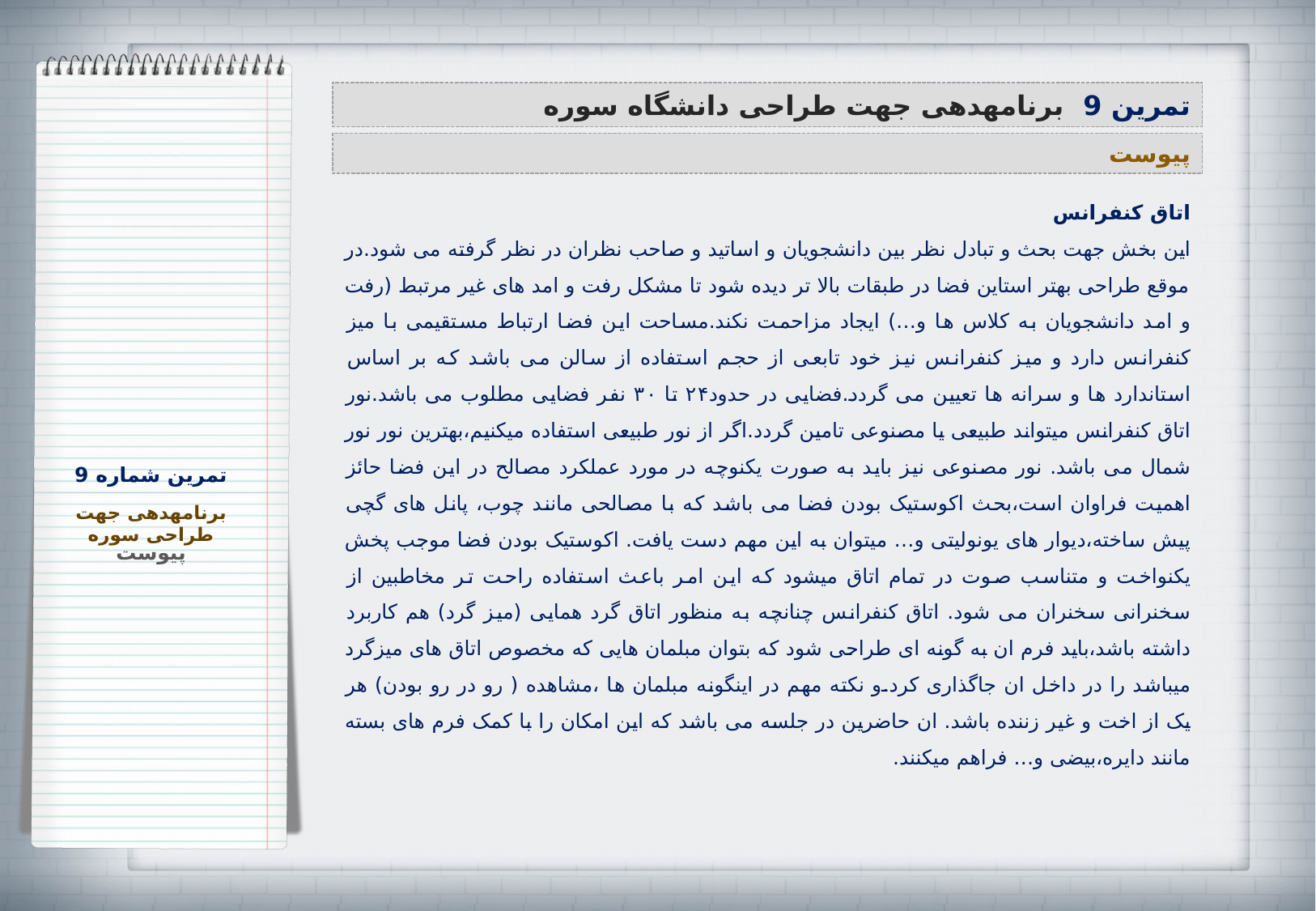

تمرین 9  برنامه‏دهی جهت طراحی دانشگاه سوره
پیوست
اتاق کنفرانس
این بخش جهت بحث و تبادل نظر بین دانشجویان و اساتید و صاحب نظران در نظر گرفته می شود.در موقع طراحی بهتر استاین فضا در طبقات بالا تر دیده شود تا مشکل رفت و امد های غیر مرتبط (رفت و امد دانشجویان به کلاس ها و…) ایجاد مزاحمت نکند.مساحت این فضا ارتباط مستقیمی با میز کنفرانس دارد و میز کنفرانس نیز خود تابعی از حجم استفاده از سالن می باشد که بر اساس استاندارد ها و سرانه ها تعیین می گردد.فضایی در حدود۲۴ تا ۳۰ نفر فضایی مطلوب می باشد.نور اتاق کنفرانس میتواند طبیعی یا مصنوعی تامین گردد.اگر از نور طبیعی استفاده میکنیم،بهترین نور نور شمال می باشد. نور مصنوعی نیز باید به صورت یکنوچه در مورد عملکرد مصالح در این فضا حائز اهمیت فراوان است،بحث اکوستیک بودن فضا می باشد که با مصالحی مانند چوب، پانل های گچی پیش ساخته،دیوار های یونولیتی و… میتوان به این مهم دست یافت. اکوستیک بودن فضا موجب پخش یکنواخت و متناسب صوت در تمام اتاق میشود که این امر باعث استفاده راحت تر مخاطبین از سخنرانی سخنران می شود. اتاق کنفرانس چنانچه به منظور اتاق گرد همایی (میز گرد) هم کاربرد داشته باشد،باید فرم ان به گونه ای طراحی شود که بتوان مبلمان هایی که مخصوص اتاق های میزگرد میباشد را در داخل ان جاگذاری کرد.و نکته مهم در اینگونه مبلمان ها ،مشاهده ( رو در رو بودن) هر یک از اخت و غیر زننده باشد. ان حاضرین در جلسه می باشد که این امکان را با کمک فرم های بسته مانند دایره،بیضی و… فراهم می‏کنند.
تمرین شماره 9
برنامه‏دهی جهت طراحی سوره
پیوست